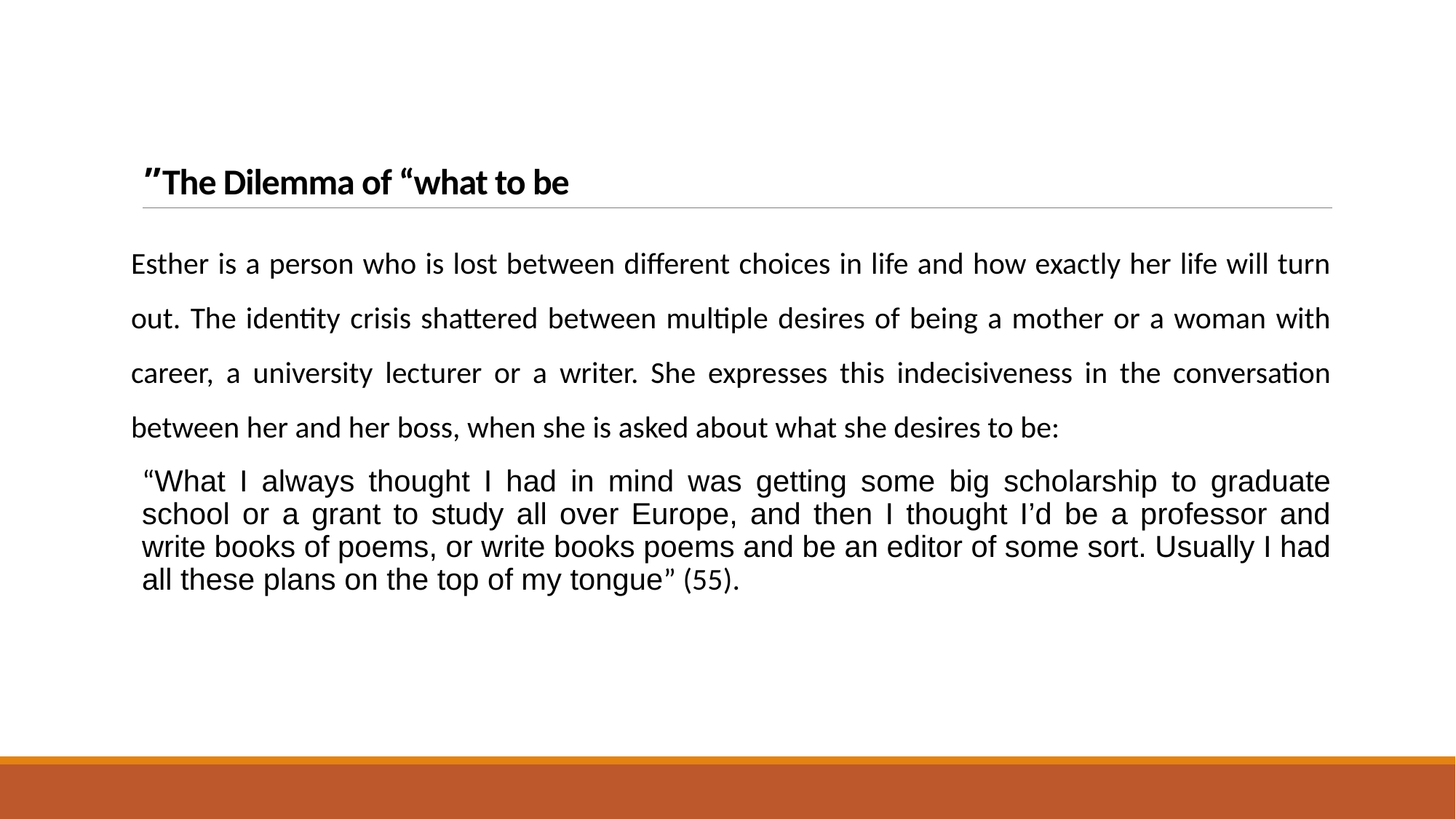

# The Dilemma of “what to be”
Esther is a person who is lost between different choices in life and how exactly her life will turn out. The identity crisis shattered between multiple desires of being a mother or a woman with career, a university lecturer or a writer. She expresses this indecisiveness in the conversation between her and her boss, when she is asked about what she desires to be:
“What I always thought I had in mind was getting some big scholarship to graduate school or a grant to study all over Europe, and then I thought I’d be a professor and write books of poems, or write books poems and be an editor of some sort. Usually I had all these plans on the top of my tongue” (55).